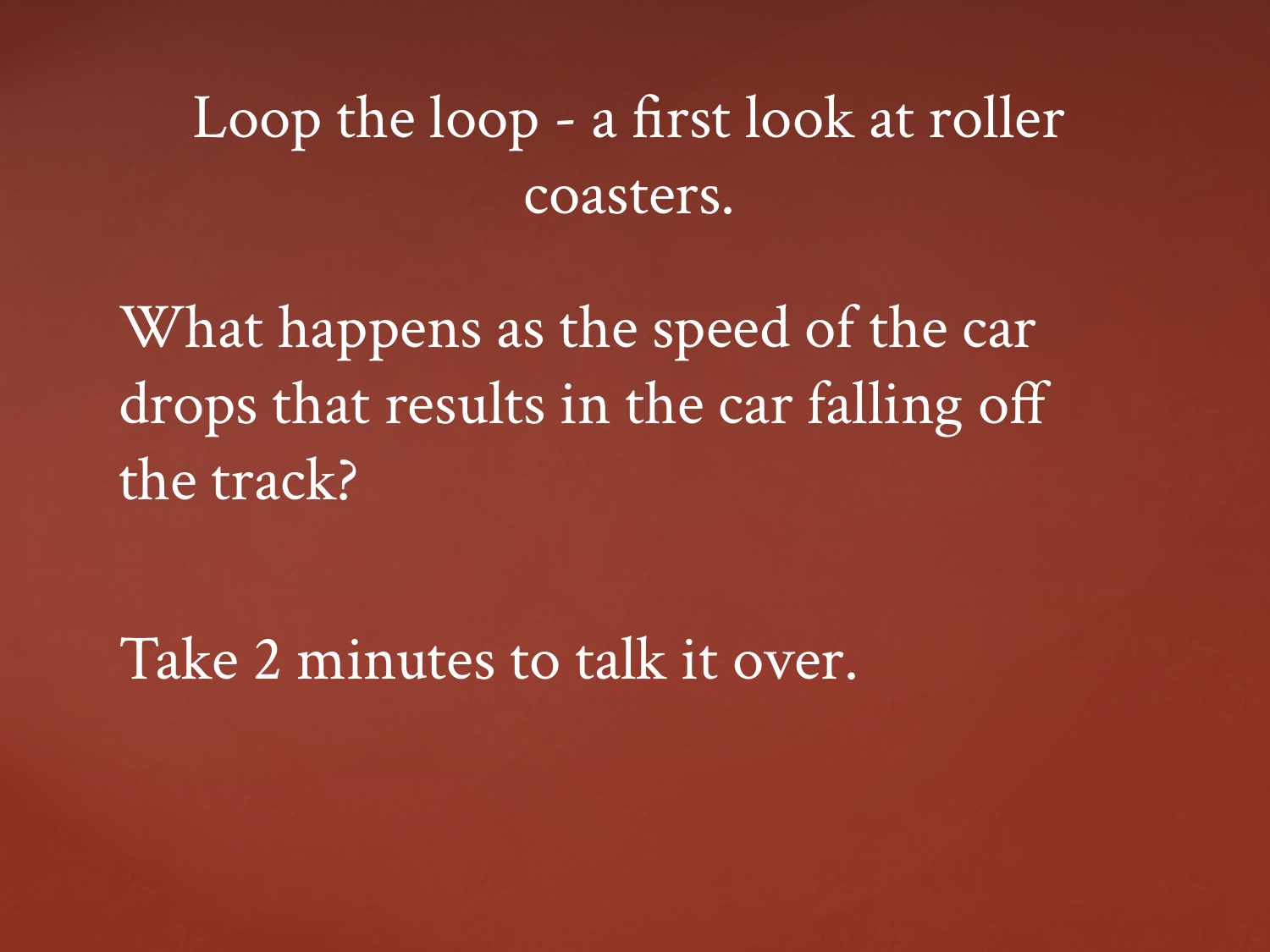

# Loop the loop - a first look at roller coasters.
What happens as the speed of the car drops that results in the car falling off the track?
Take 2 minutes to talk it over.